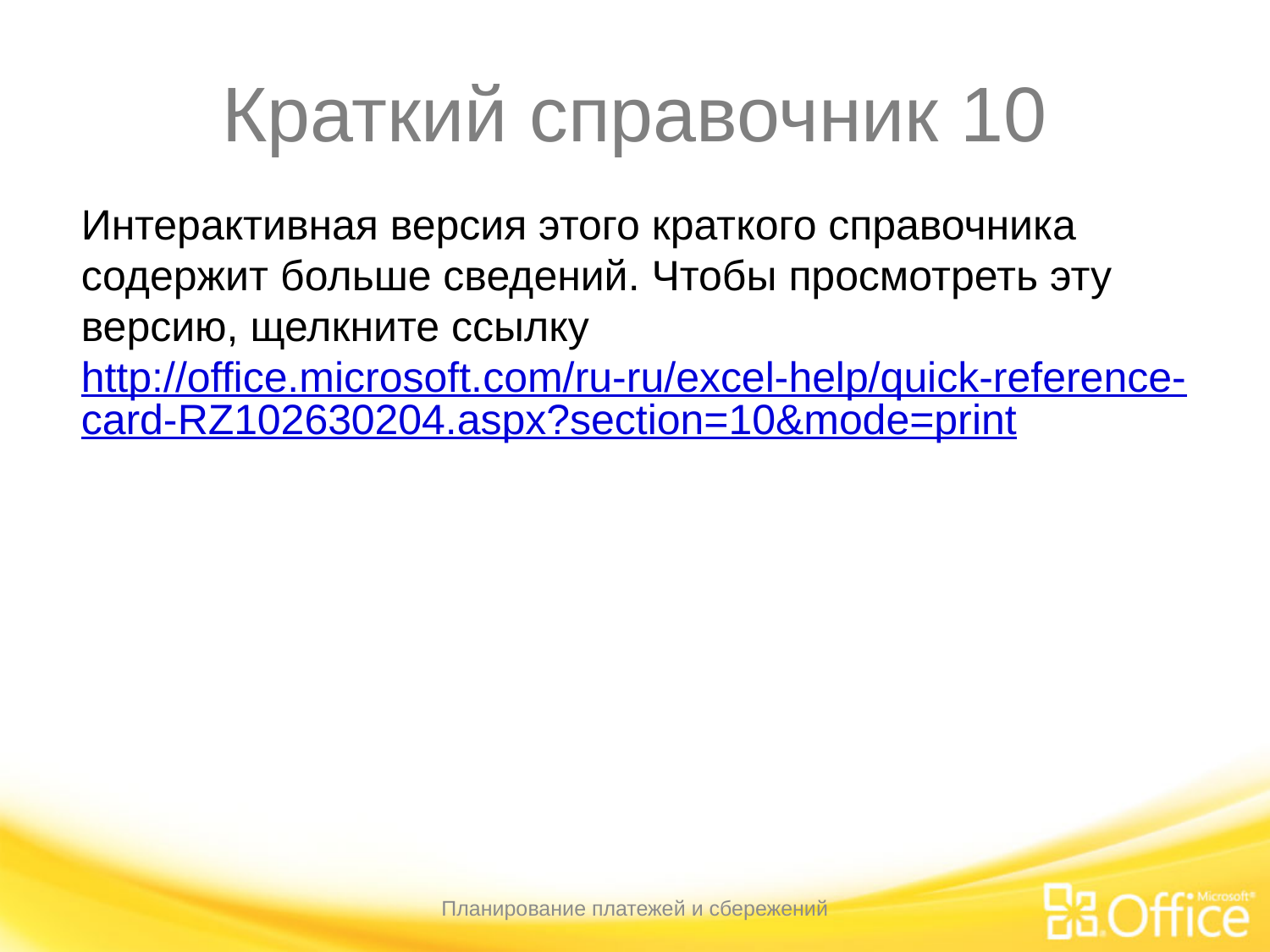

# Краткий справочник 10
Интерактивная версия этого краткого справочника содержит больше сведений. Чтобы просмотреть эту версию, щелкните ссылку http://office.microsoft.com/ru-ru/excel-help/quick-reference-card-RZ102630204.aspx?section=10&mode=print
Планирование платежей и сбережений